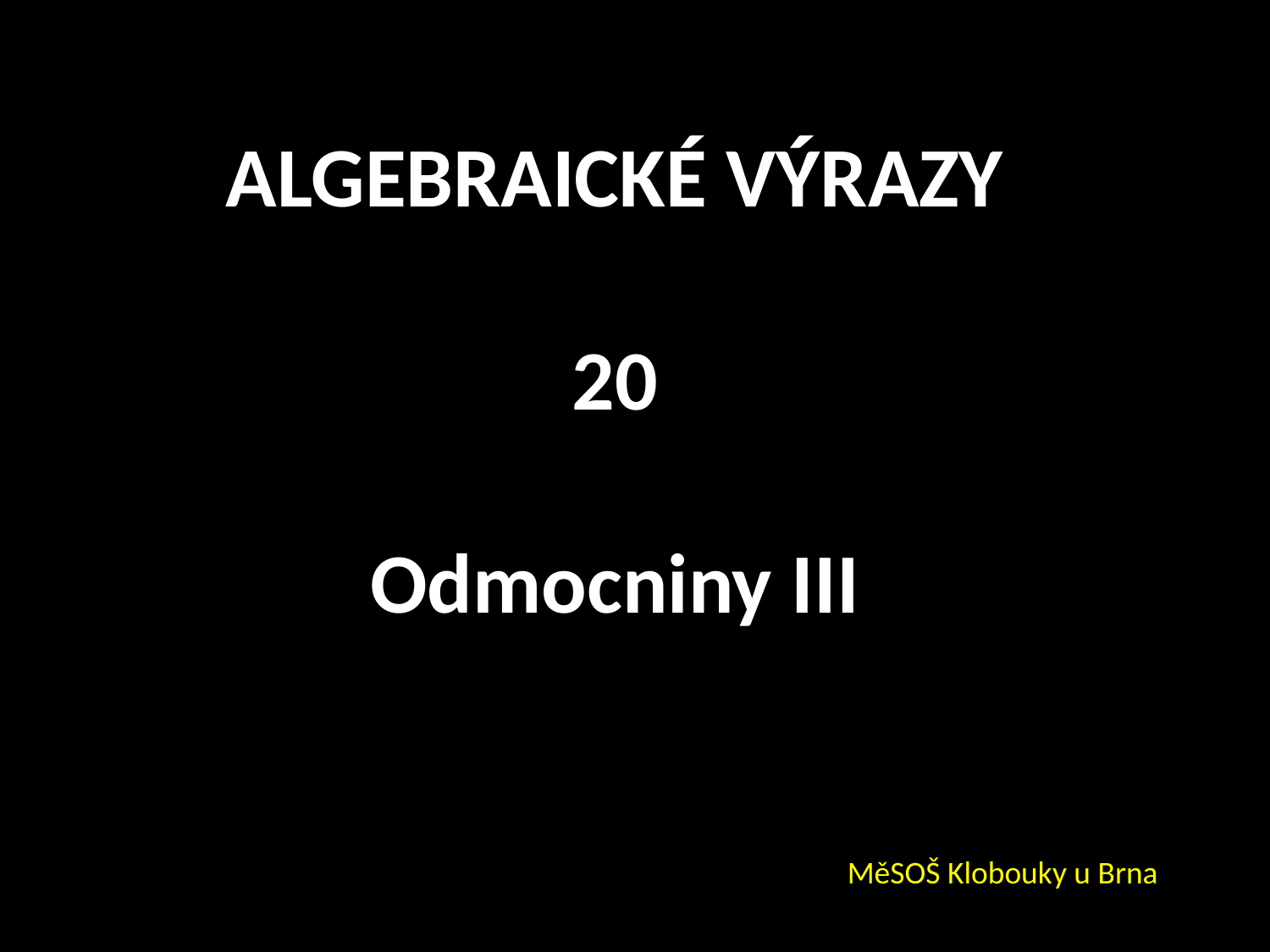

ALGEBRAICKÉ VÝRAZY

20

Odmocniny III

MěSOŠ Klobouky u Brna